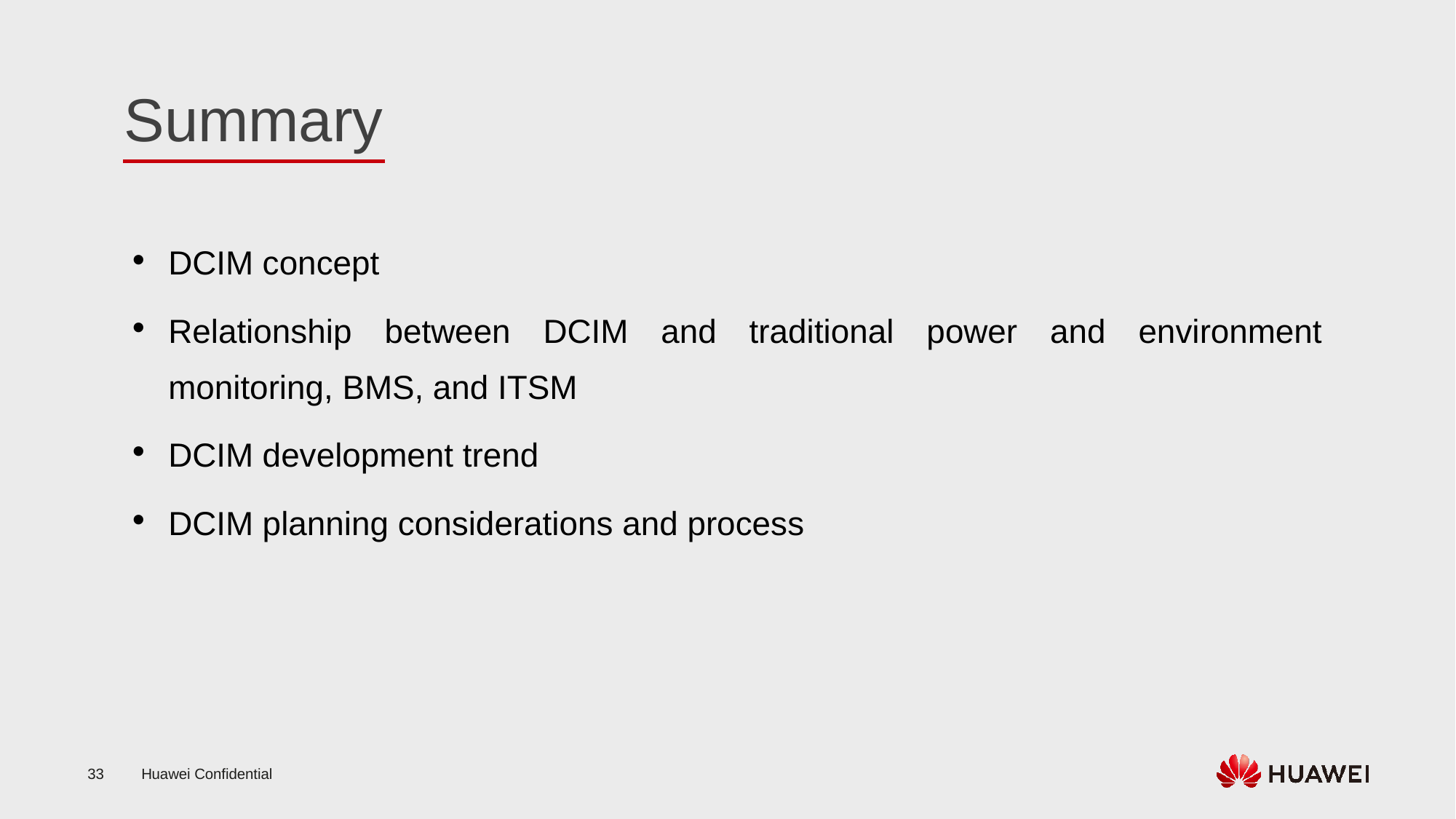

DCIM concept
Relationship between DCIM and traditional power and environment monitoring, BMS, and ITSM
DCIM development trend
DCIM planning considerations and process